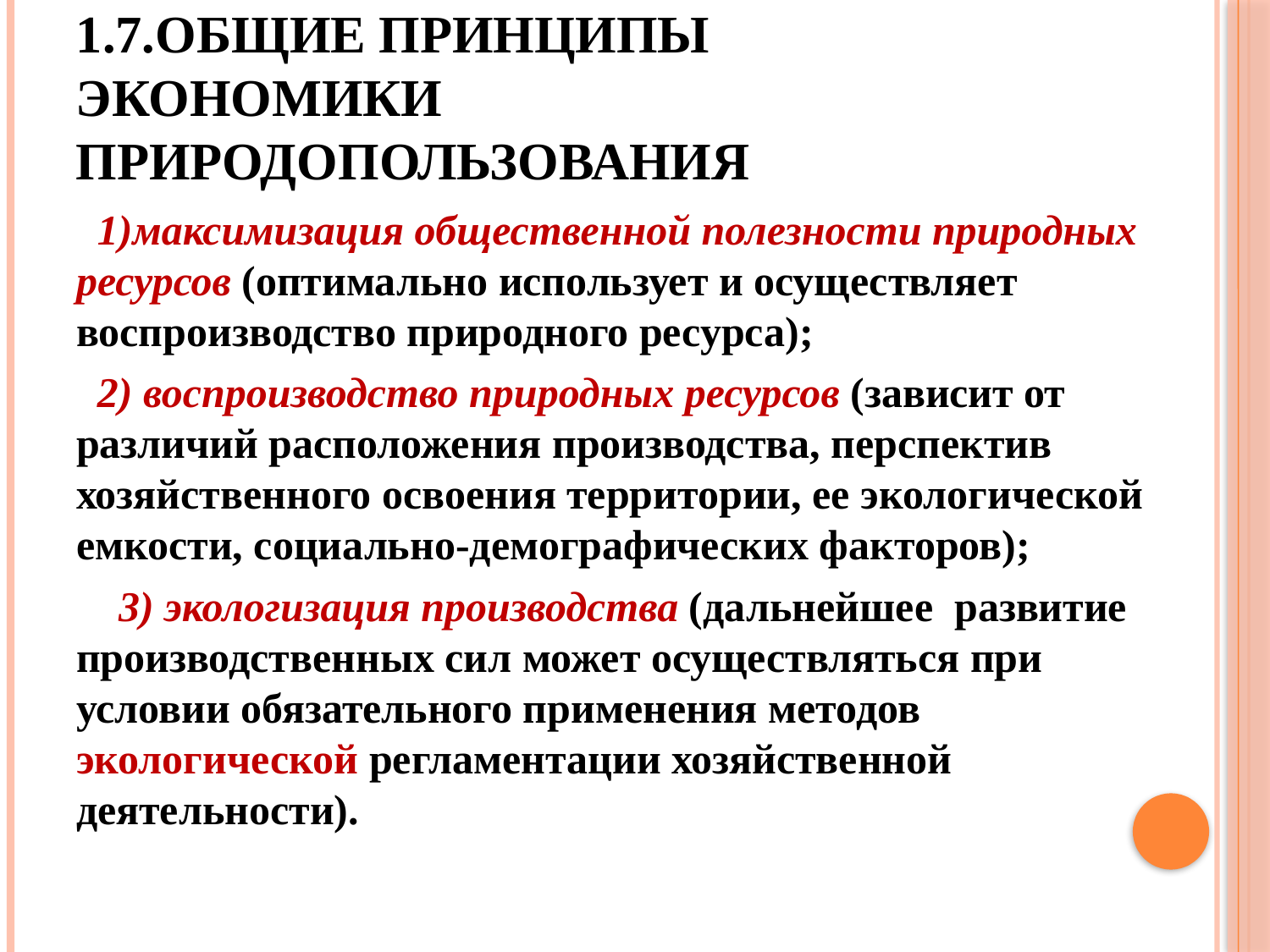

# 1.7.Общие принципы экономики природопользования
  1)максимизация общественной полезности природных ресурсов (оптимально использует и осуществляет воспроизводство природного ресурса);
  2) воспроизводство природных ресурсов (зависит от различий расположения производства, перспектив хозяйственного освоения территории, ее экологической емкости, социально-демографических факторов);
    3) экологизация производства (дальнейшее  развитие производственных сил может осуществляться при условии обязательного применения методов экологической регламентации хозяйственной деятельности).